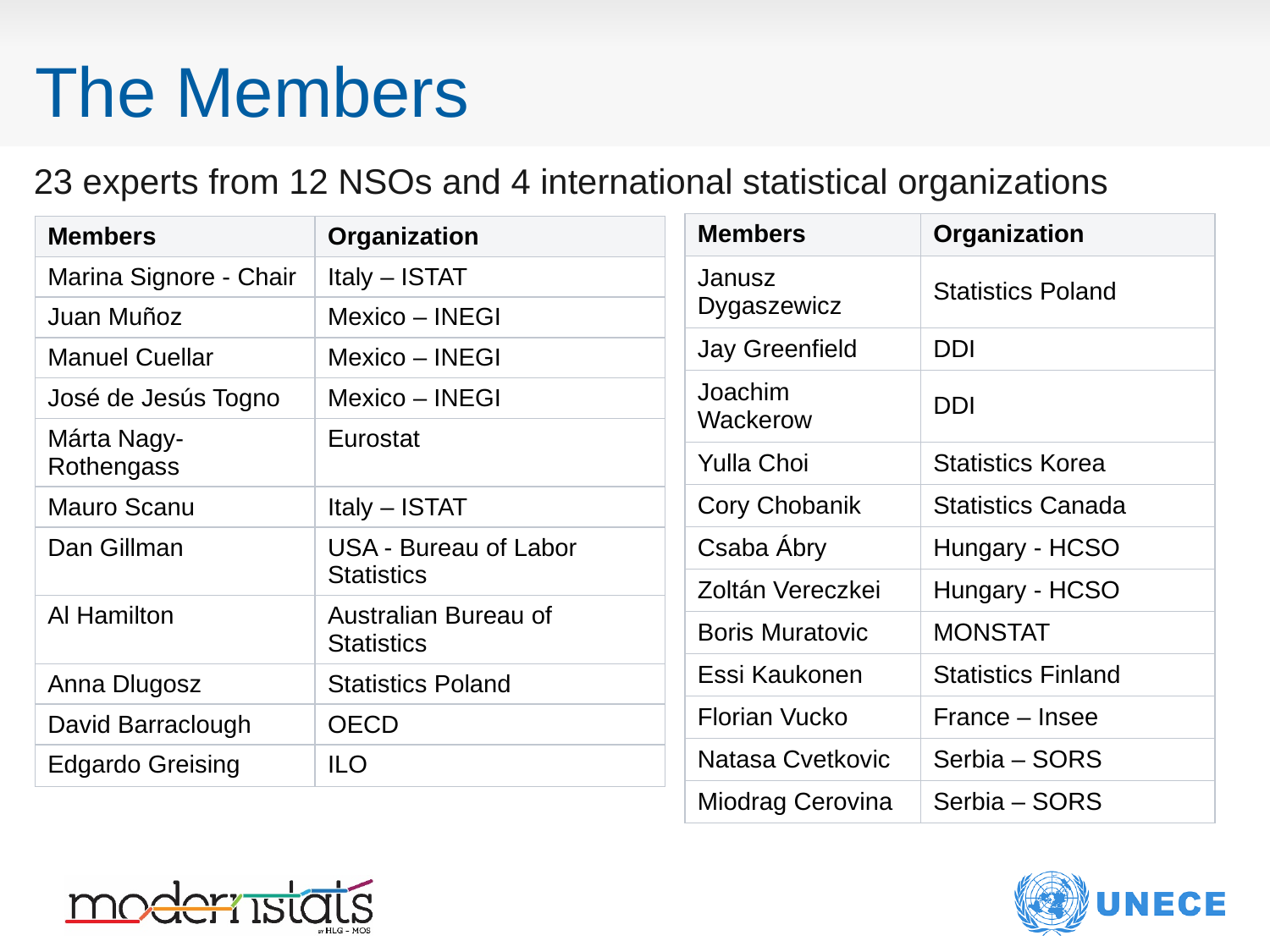

# The Members
23 experts from 12 NSOs and 4 international statistical organizations
| Members | Organization |
| --- | --- |
| Janusz Dygaszewicz | Statistics Poland |
| Jay Greenfield | DDI |
| Joachim Wackerow | DDI |
| Yulla Choi | Statistics Korea |
| Cory Chobanik | Statistics Canada |
| Csaba Ábry | Hungary - HCSO |
| Zoltán Vereczkei | Hungary - HCSO |
| Boris Muratovic | MONSTAT |
| Essi Kaukonen | Statistics Finland |
| Florian Vucko | France – Insee |
| Natasa Cvetkovic | Serbia – SORS |
| Miodrag Cerovina | Serbia – SORS |
| Members | Organization |
| --- | --- |
| Marina Signore - Chair | Italy – ISTAT |
| Juan Muñoz | Mexico – INEGI |
| Manuel Cuellar | Mexico – INEGI |
| José de Jesús Togno | Mexico – INEGI |
| Márta Nagy-Rothengass | Eurostat |
| Mauro Scanu | Italy – ISTAT |
| Dan Gillman | USA - Bureau of Labor Statistics |
| Al Hamilton | Australian Bureau of Statistics |
| Anna Dlugosz | Statistics Poland |
| David Barraclough | OECD |
| Edgardo Greising | ILO |